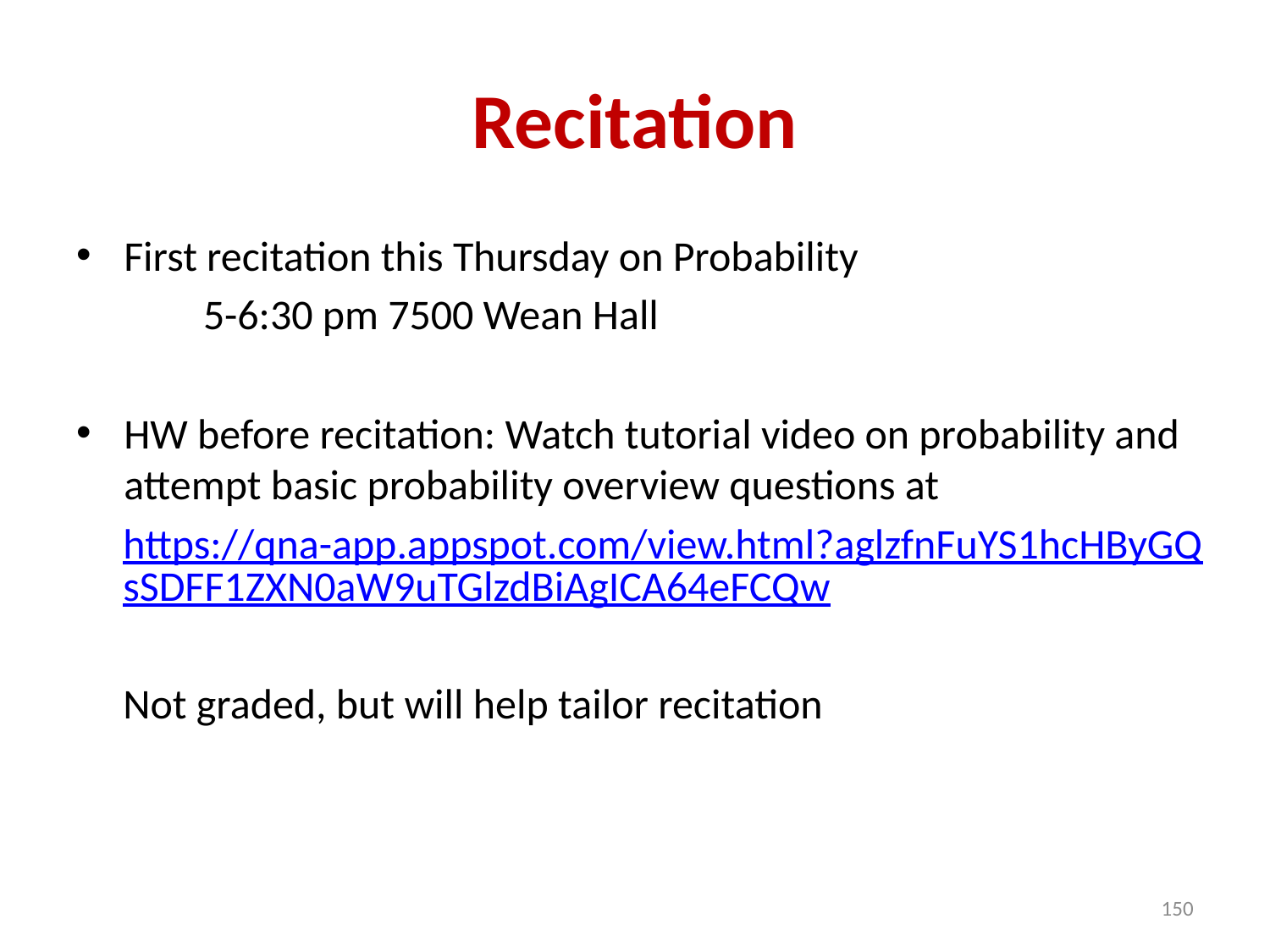

# Recitation
First recitation this Thursday on Probability
	5-6:30 pm 7500 Wean Hall

HW before recitation: Watch tutorial video on probability and attempt basic probability overview questions at
https://qna-app.appspot.com/view.html?aglzfnFuYS1hcHByGQsSDFF1ZXN0aW9uTGlzdBiAgICA64eFCQw

Not graded, but will help tailor recitation

150